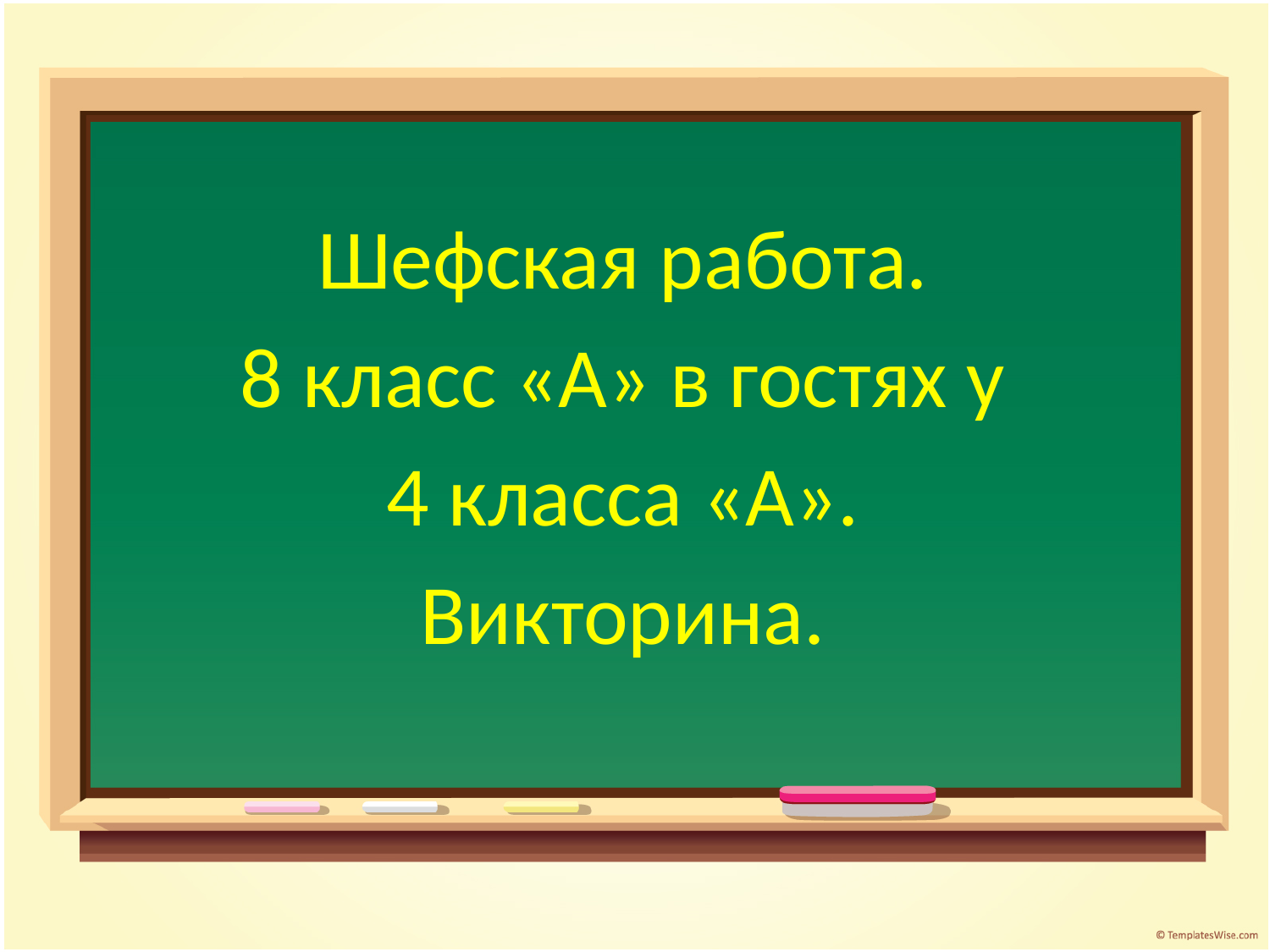

Шефская работа.
8 класс «А» в гостях у
4 класса «А».
Викторина.